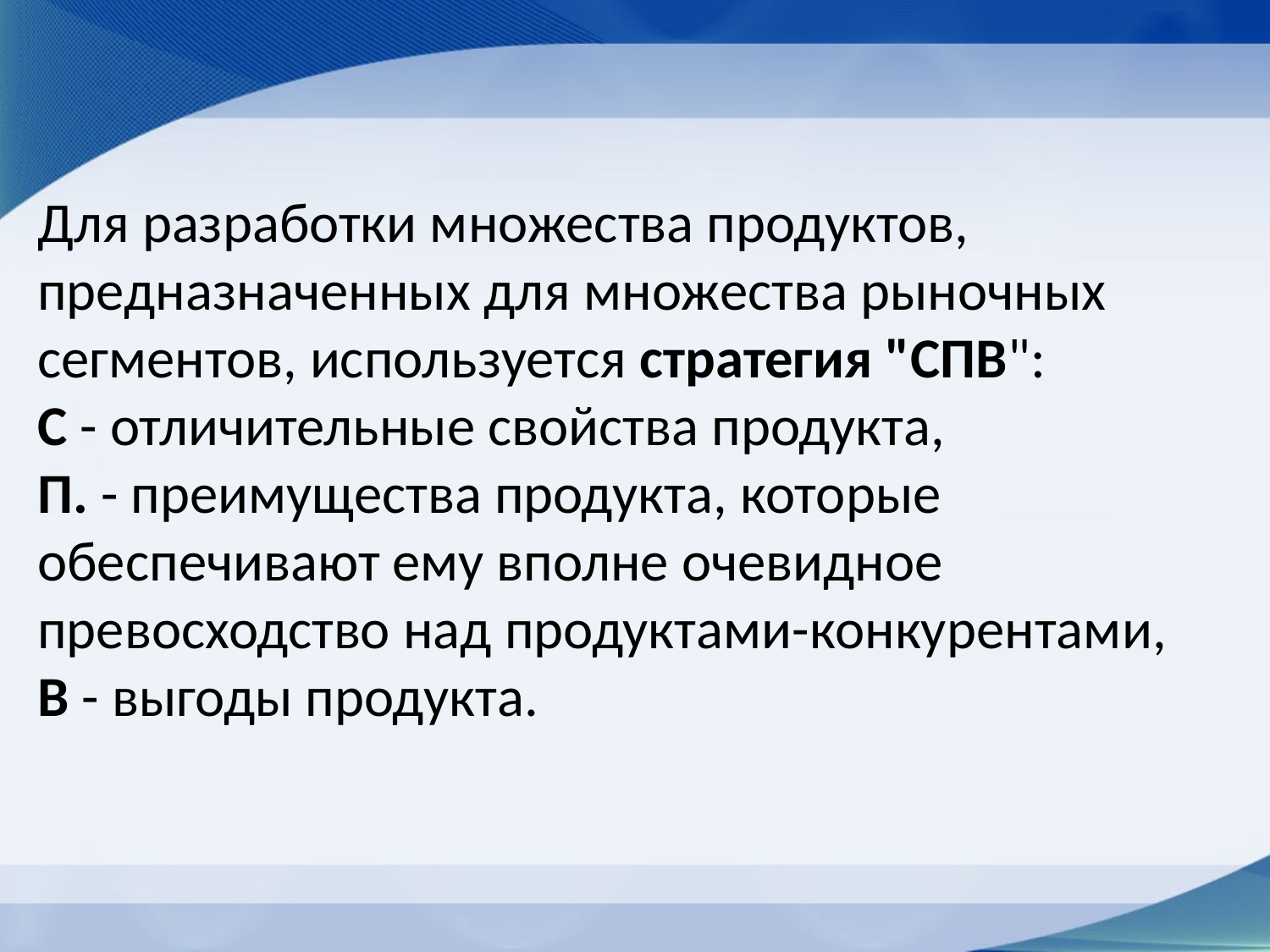

# Для разработки множества продуктов, предназначенных для множества рыночных сегментов, используется стратегия "СПВ": С - отличительные свойства продукта, П. - преимущества продукта, которые обеспечивают ему вполне очевидное превосходство над продуктами-конкурентами, В - выгоды продукта.